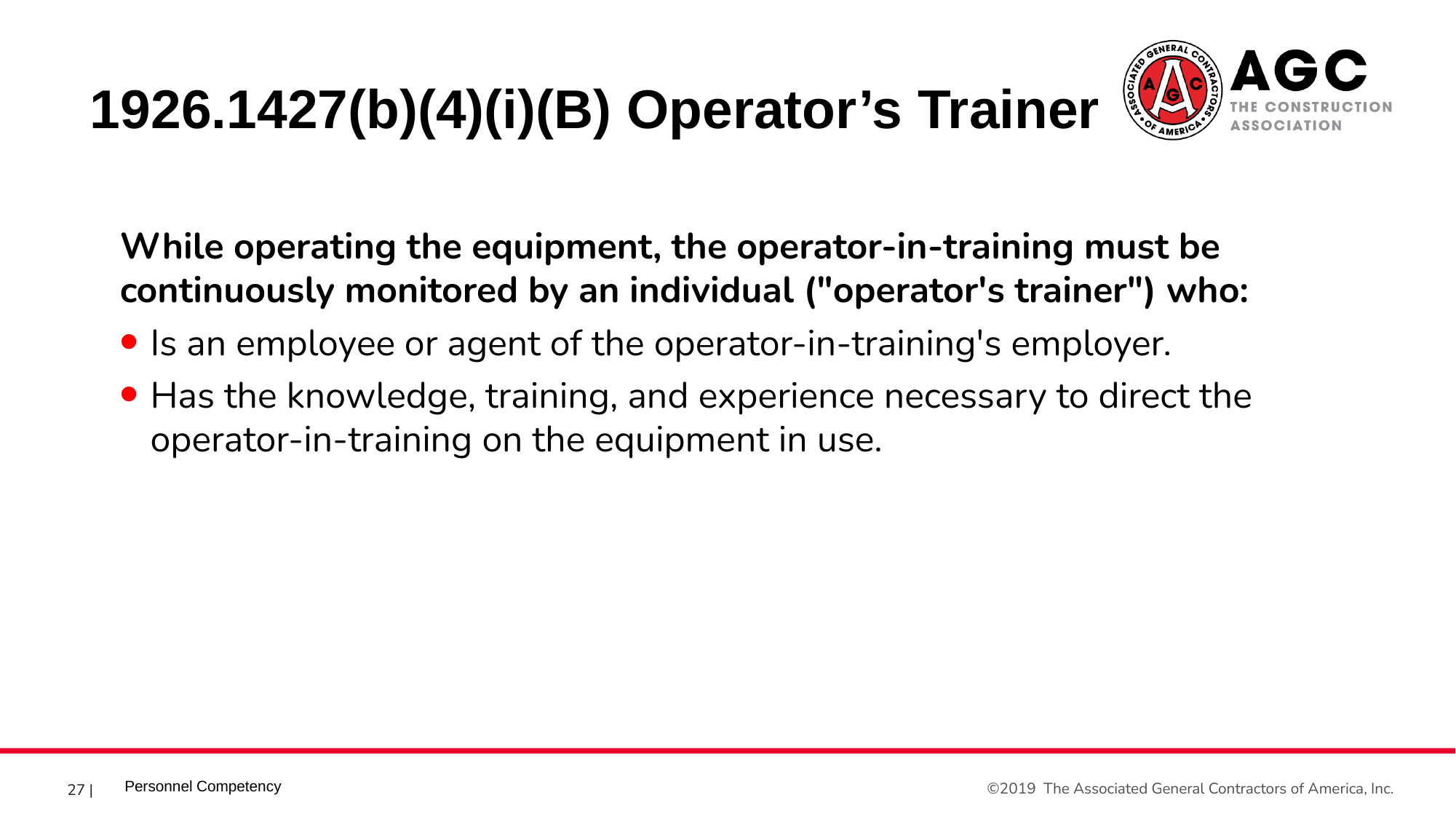

1926.1427(b)(4)(i)(B) Operator’s Trainer

While operating the equipment, the operator-in-training must be continuously monitored by an individual ("operator's trainer") who:
Is an employee or agent of the operator-in-training's employer.
Has the knowledge, training, and experience necessary to direct the operator-in-training on the equipment in use.
Personnel Competency